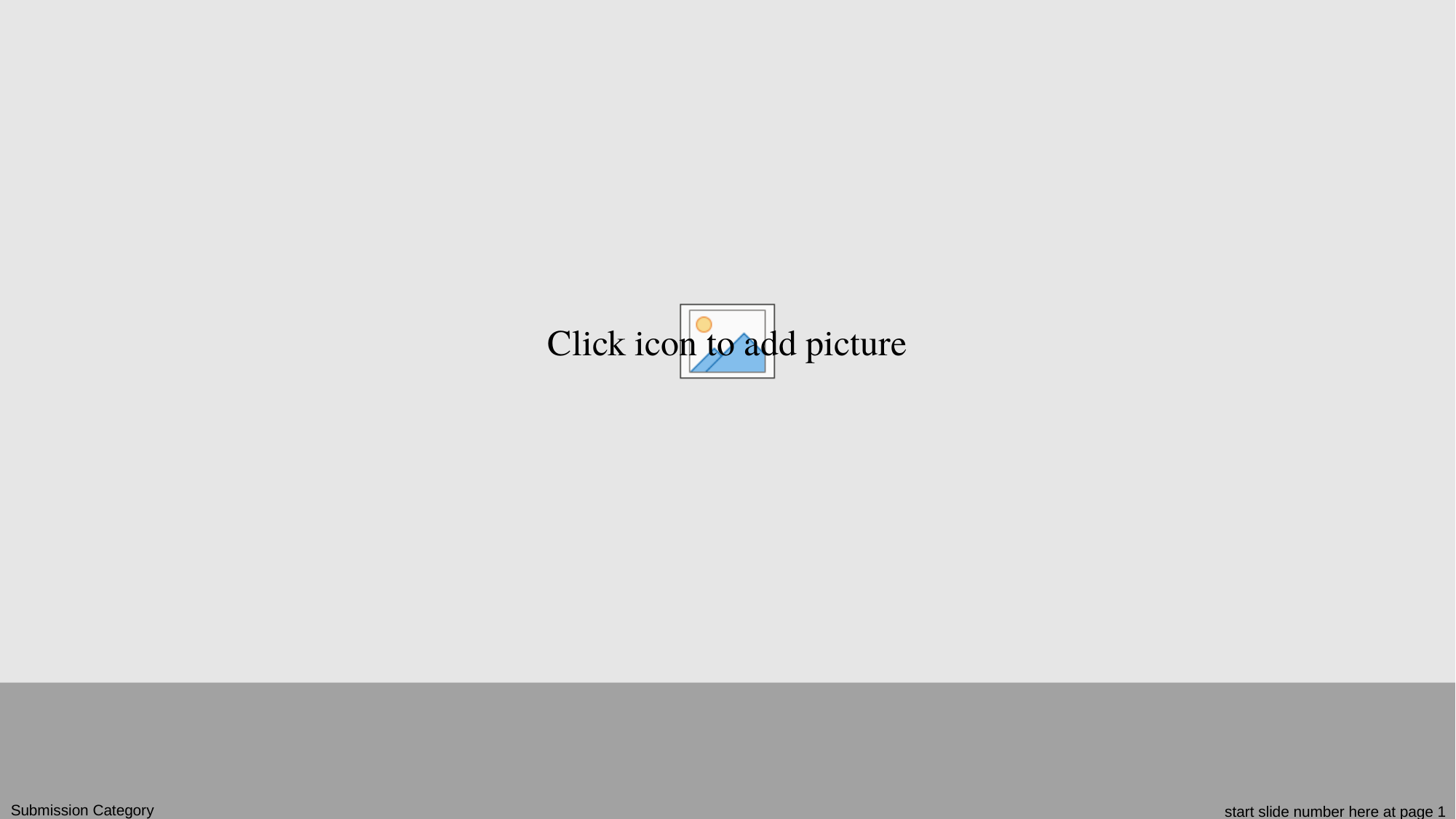

Submission Category
start slide number here at page 1